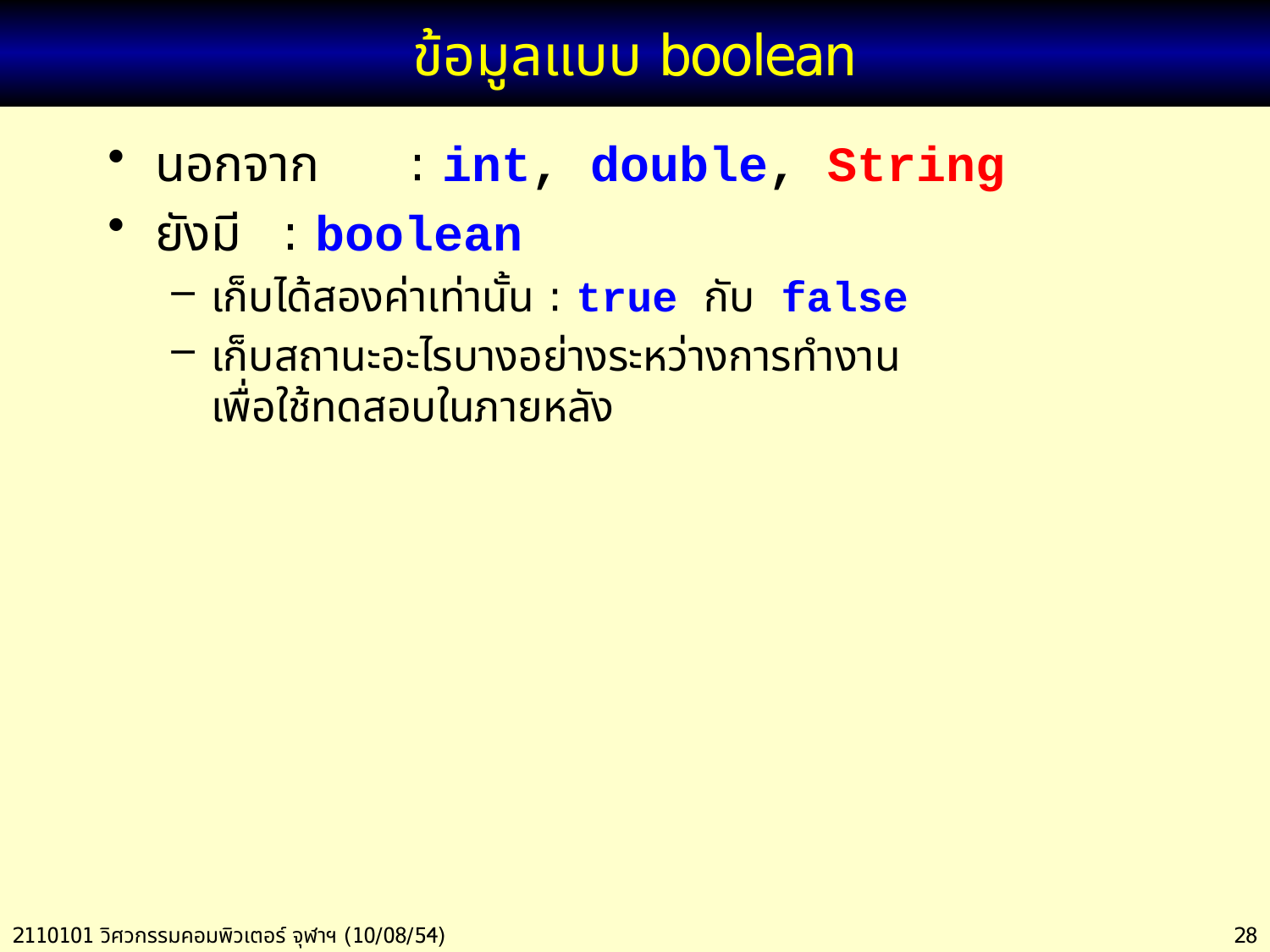

# ข้อมูลแบบ boolean
นอกจาก	: int, double, String
ยังมี	: boolean
เก็บได้สองค่าเท่านั้น : true  กับ  false
เก็บสถานะอะไรบางอย่างระหว่างการทำงาน
เพื่อใช้ทดสอบในภายหลัง